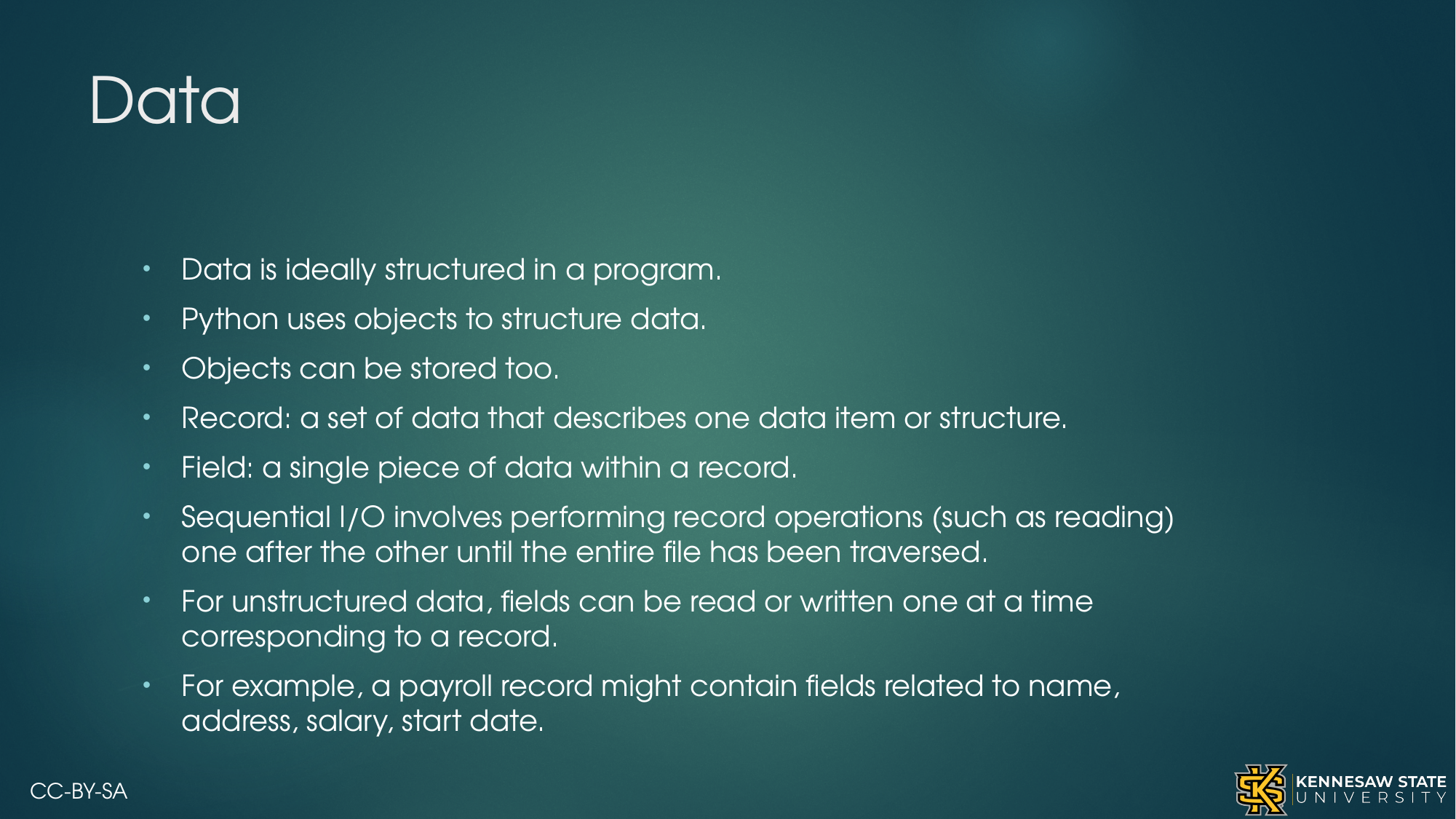

# Data
Data is ideally structured in a program.
Python uses objects to structure data.
Objects can be stored too.
Record: a set of data that describes one data item or structure.
Field: a single piece of data within a record.
Sequential I/O involves performing record operations (such as reading) one after the other until the entire file has been traversed.
For unstructured data, fields can be read or written one at a time corresponding to a record.
For example, a payroll record might contain fields related to name, address, salary, start date.